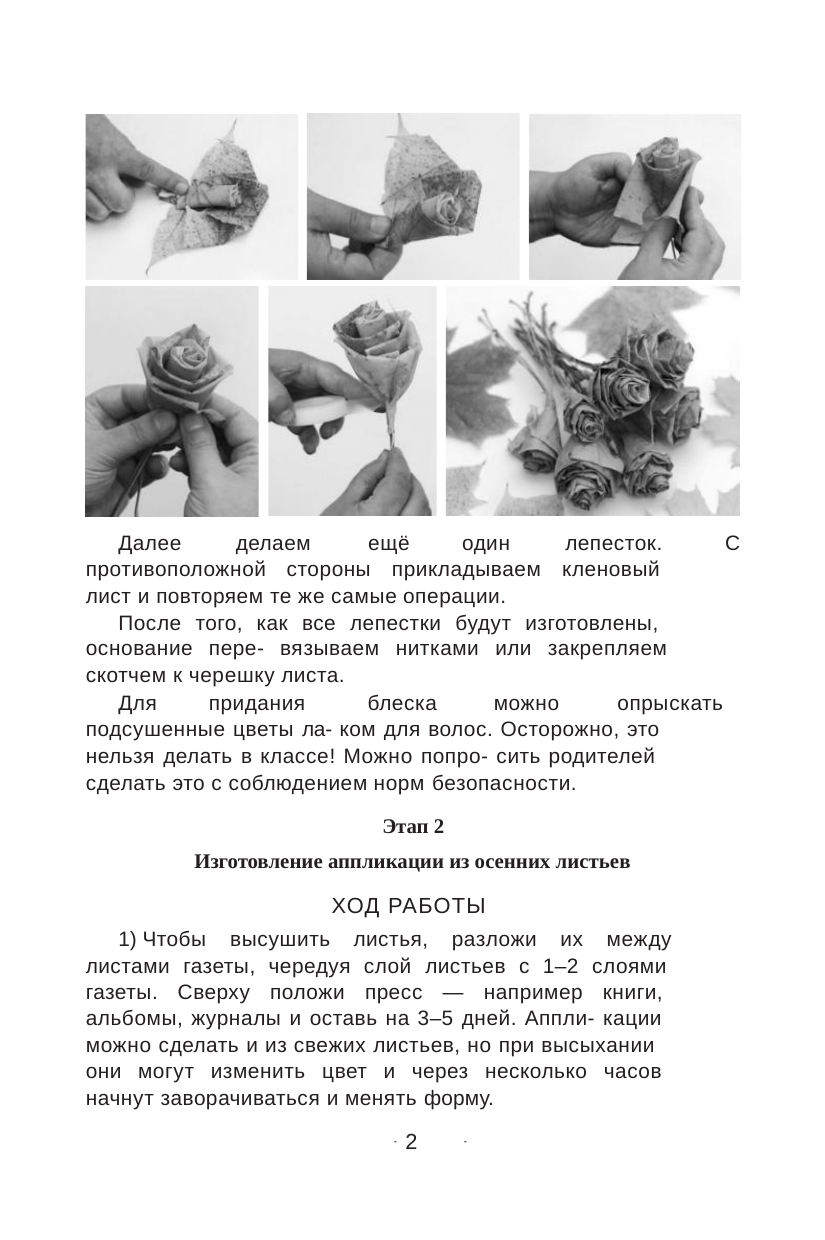

2)На цветной вкладке к занятию 6 предложено
несколько аппли- каций из листьев. Придумай свою
аппликацию. Определи, какие ма- териалы понадобятся
для её изготовления.

Далее
делаем
ещё
один
лепесток.
С
противоположной стороны прикладываем кленовый
лист и повторяем те же самые операции.
После того, как все лепестки будут изготовлены,
основание пере- вязываем нитками или закрепляем
скотчем к черешку листа.
Для
придания
блеска
можно
опрыскать
подсушенные цветы ла- ком для волос. Осторожно, это
нельзя делать в классе! Можно попро- сить родителей
сделать это с соблюдением норм безопасности.
Этап 2
Изготовление аппликации из осенних листьев
ХОД РАБОТЫ
1) Чтобы высушить листья, разложи их между
листами газеты, чередуя слой листьев с 1–2 слоями
газеты. Сверху положи пресс — например книги,
альбомы, журналы и оставь на 3–5 дней. Аппли- кации
можно сделать и из свежих листьев, но при высыхании
они могут изменить цвет и через несколько часов
начнут заворачиваться и менять форму.
2
2